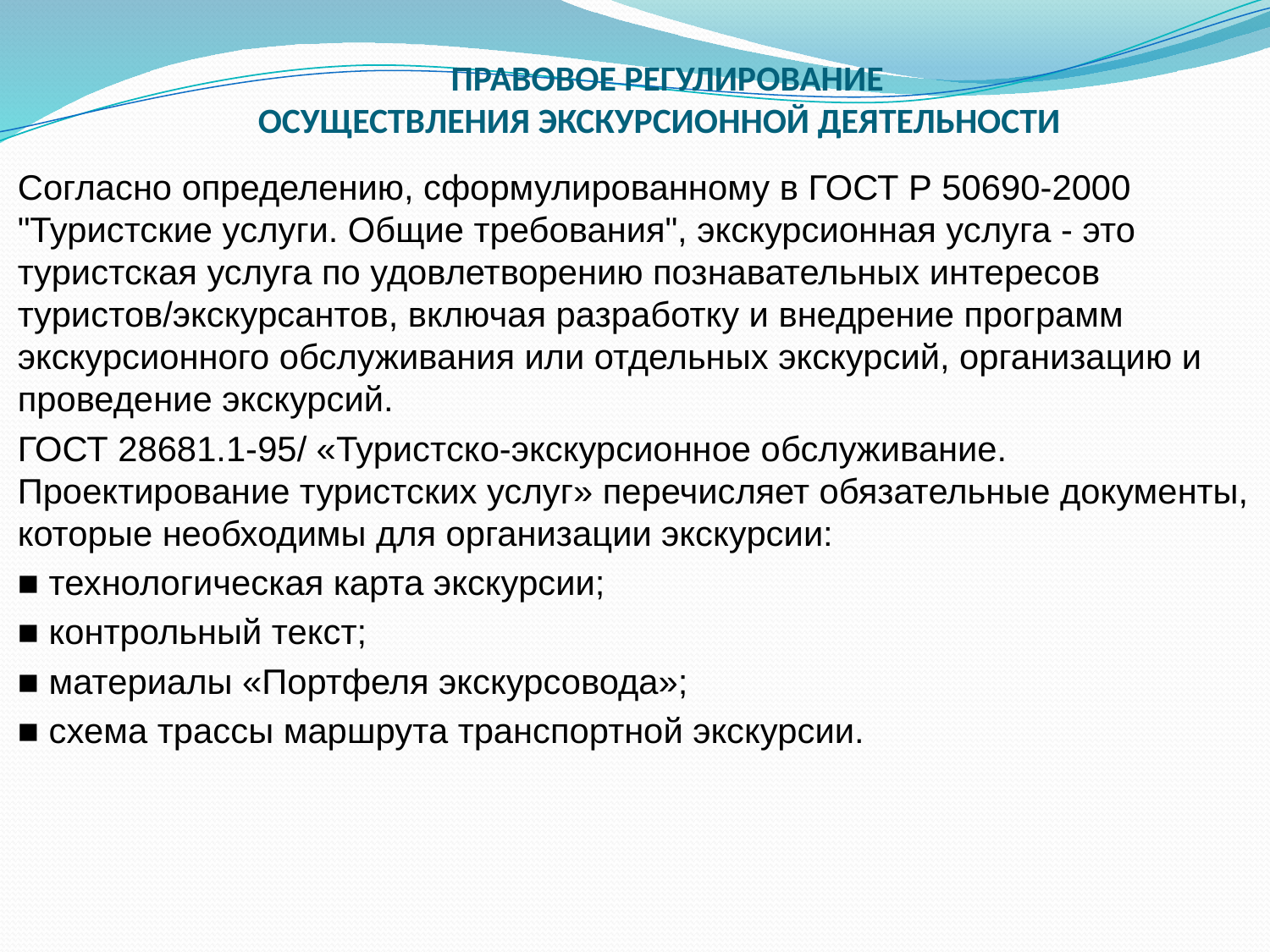

ПРАВОВОЕ РЕГУЛИРОВАНИЕ
ОСУЩЕСТВЛЕНИЯ ЭКСКУРСИОННОЙ ДЕЯТЕЛЬНОСТИ
Согласно определению, сформулированному в ГОСТ Р 50690-2000 "Туристские услуги. Общие требования", экскурсионная услуга - это туристская услуга по удовлетворению познавательных интересов туристов/экскурсантов, включая разработку и внедрение программ экскурсионного обслуживания или отдельных экскурсий, организацию и проведение экскурсий.
ГОСТ 28681.1-95/ «Туристско-экскурсионное обслуживание. Проектирование туристских услуг» перечисляет обязательные документы, которые необходимы для организации экскурсии:
■ технологическая карта экскурсии;
■ контрольный текст;
■ материалы «Портфеля экскурсовода»;
■ схема трассы маршрута транспортной экскурсии.